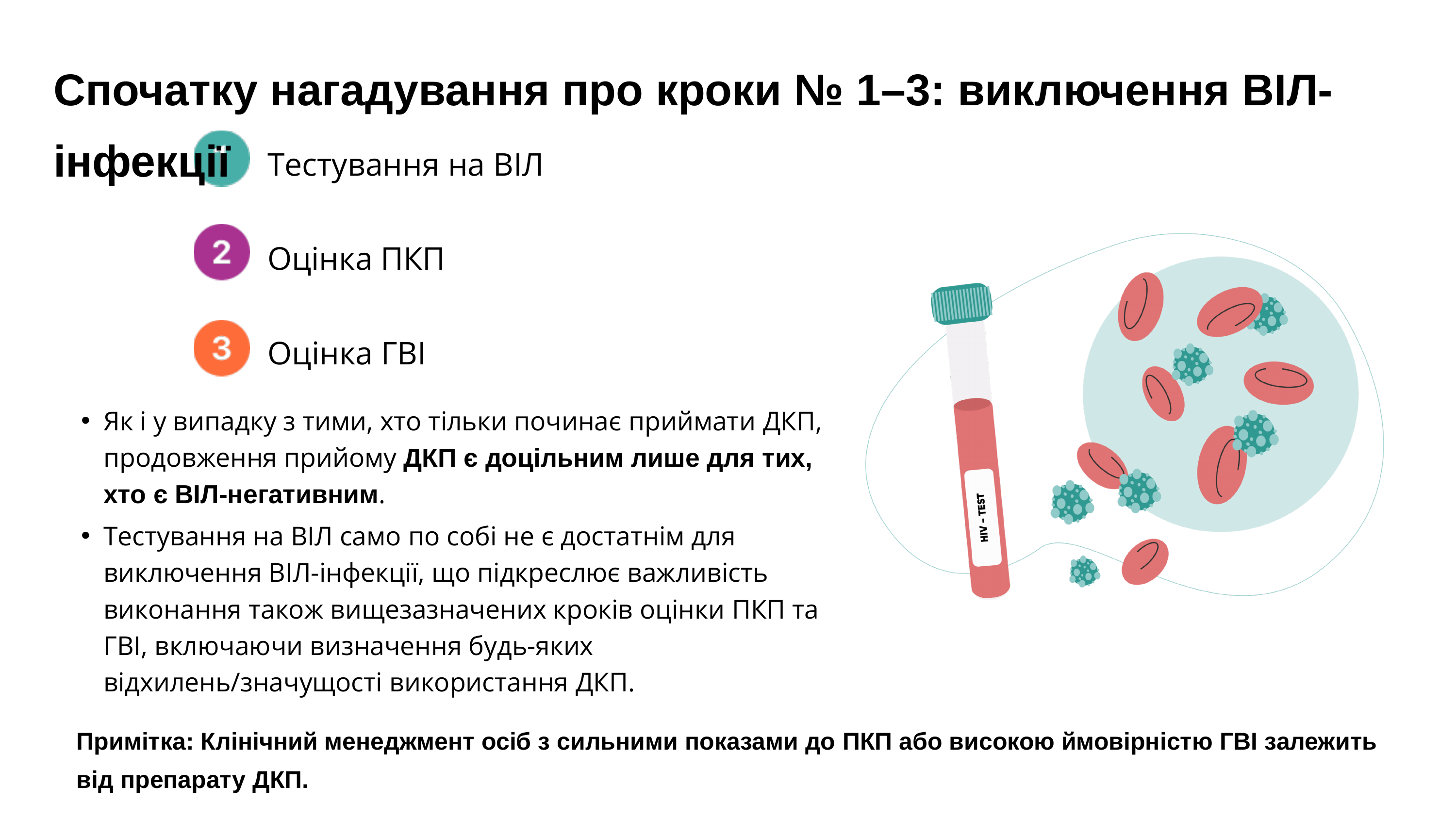

Спочатку нагадування про кроки № 1–3: виключення ВІЛ-інфекції

Тестування на ВІЛ

Оцінка ПКП

Оцінка ГВІ

Як і у випадку з тими, хто тільки починає приймати ДКП, продовження прийому ДКП є доцільним лише для тих, хто є ВІЛ-негативним.
Тестування на ВІЛ само по собі не є достатнім для виключення ВІЛ-інфекції, що підкреслює важливість виконання також вищезазначених кроків оцінки ПКП та ГВІ, включаючи визначення будь-яких відхилень/значущості використання ДКП.
Примітка: Клінічний менеджмент осіб з сильними показами до ПКП або високою ймовірністю ГВІ залежить від препарату ДКП.